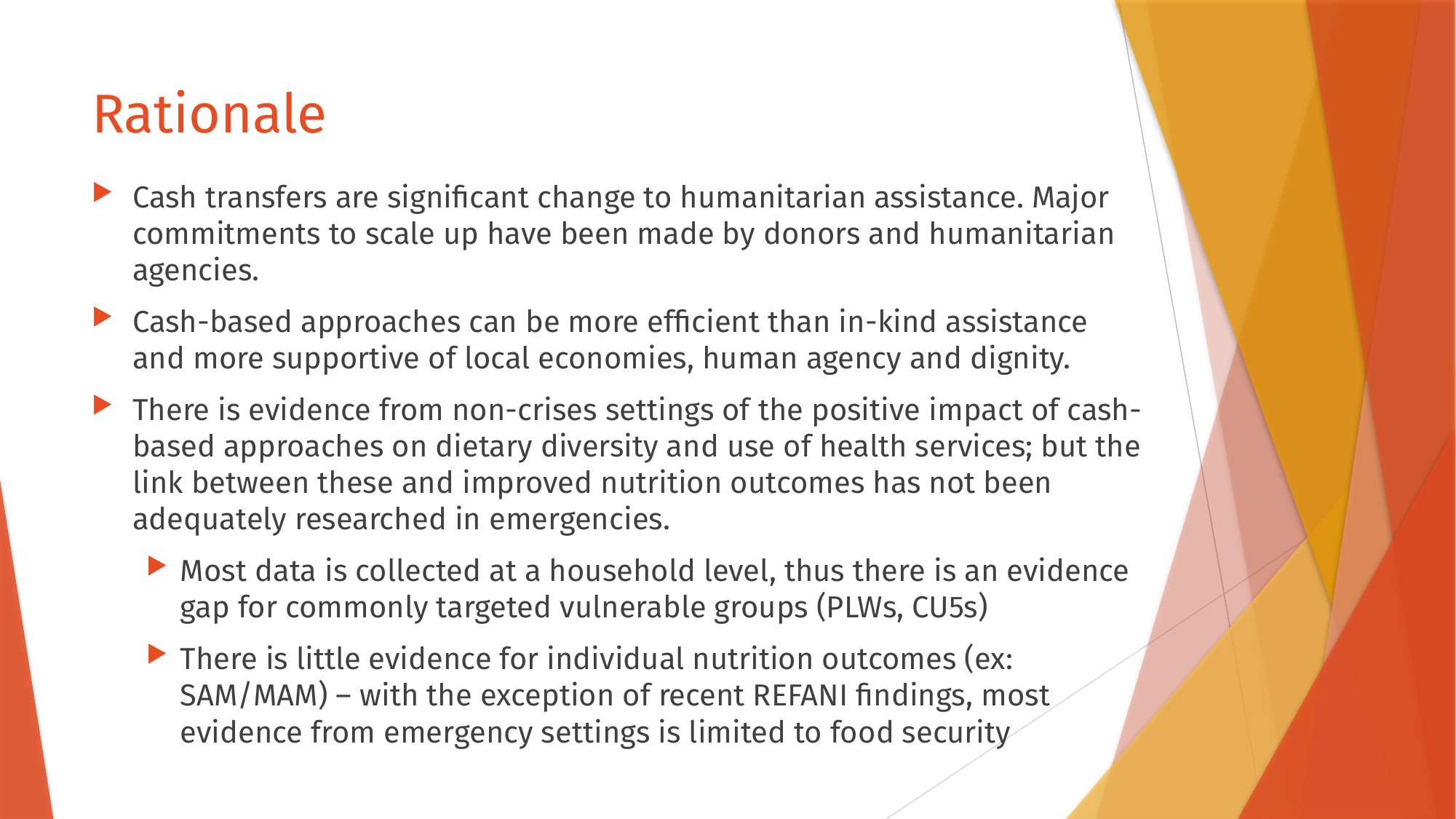

# Rationale
Cash transfers are significant change to humanitarian assistance. Major commitments to scale up have been made by donors and humanitarian agencies.
Cash-based approaches can be more efficient than in-kind assistance and more supportive of local economies, human agency and dignity.
There is evidence from non-crises settings of the positive impact of cash-based approaches on dietary diversity and use of health services; but the link between these and improved nutrition outcomes has not been adequately researched in emergencies.
Most data is collected at a household level, thus there is an evidence gap for commonly targeted vulnerable groups (PLWs, CU5s)
There is little evidence for individual nutrition outcomes (ex: SAM/MAM) – with the exception of recent REFANI findings, most evidence from emergency settings is limited to food security